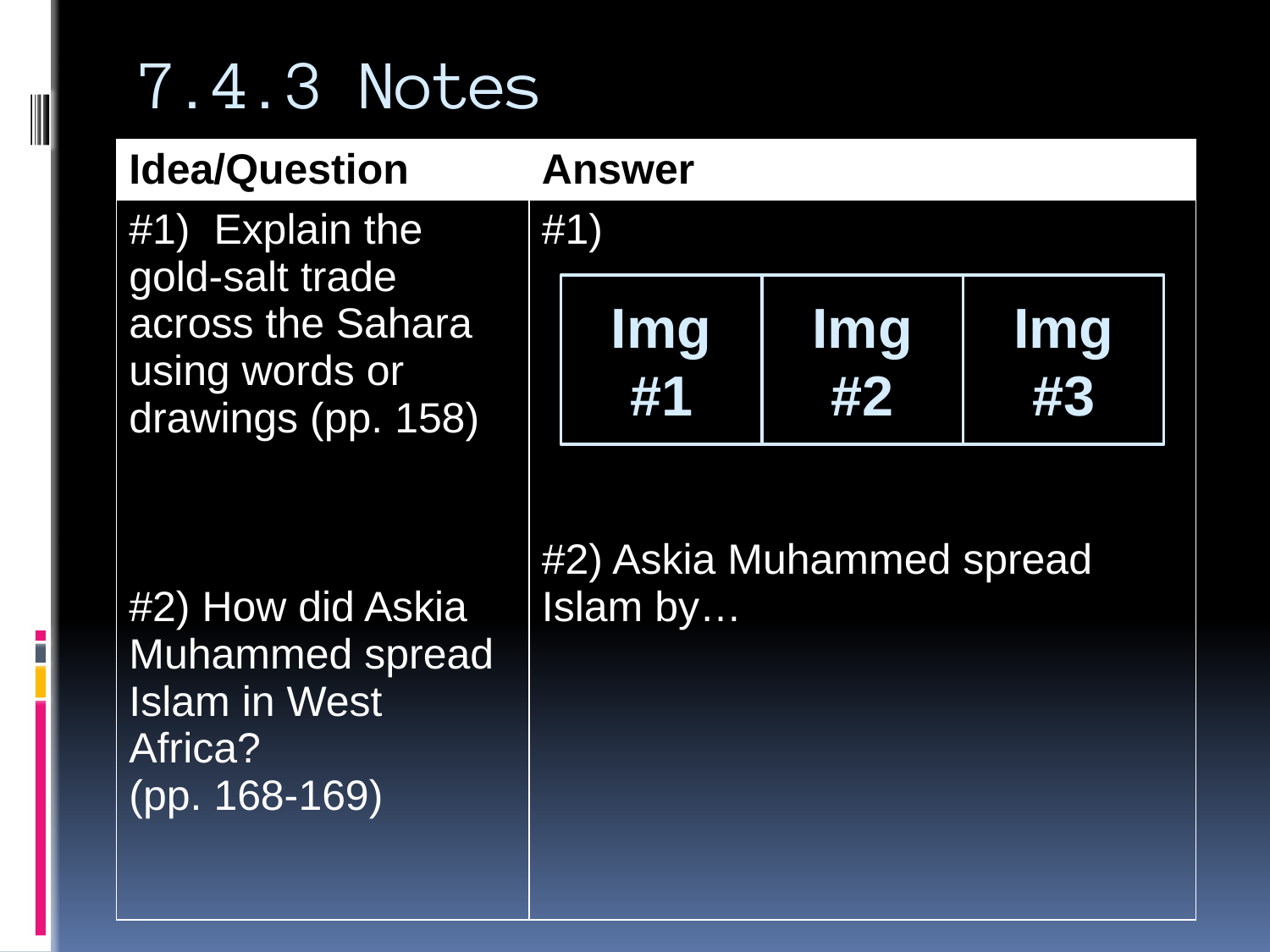

# 7.4.3 Notes
| Idea/Question | Answer |
| --- | --- |
| #1) Explain the gold-salt trade across the Sahara using words or drawings (pp. 158) #2) How did Askia Muhammed spread Islam in West Africa? (pp. 168-169) | #1) #2) Askia Muhammed spread Islam by… |
Img #1
Img #2
Img #3